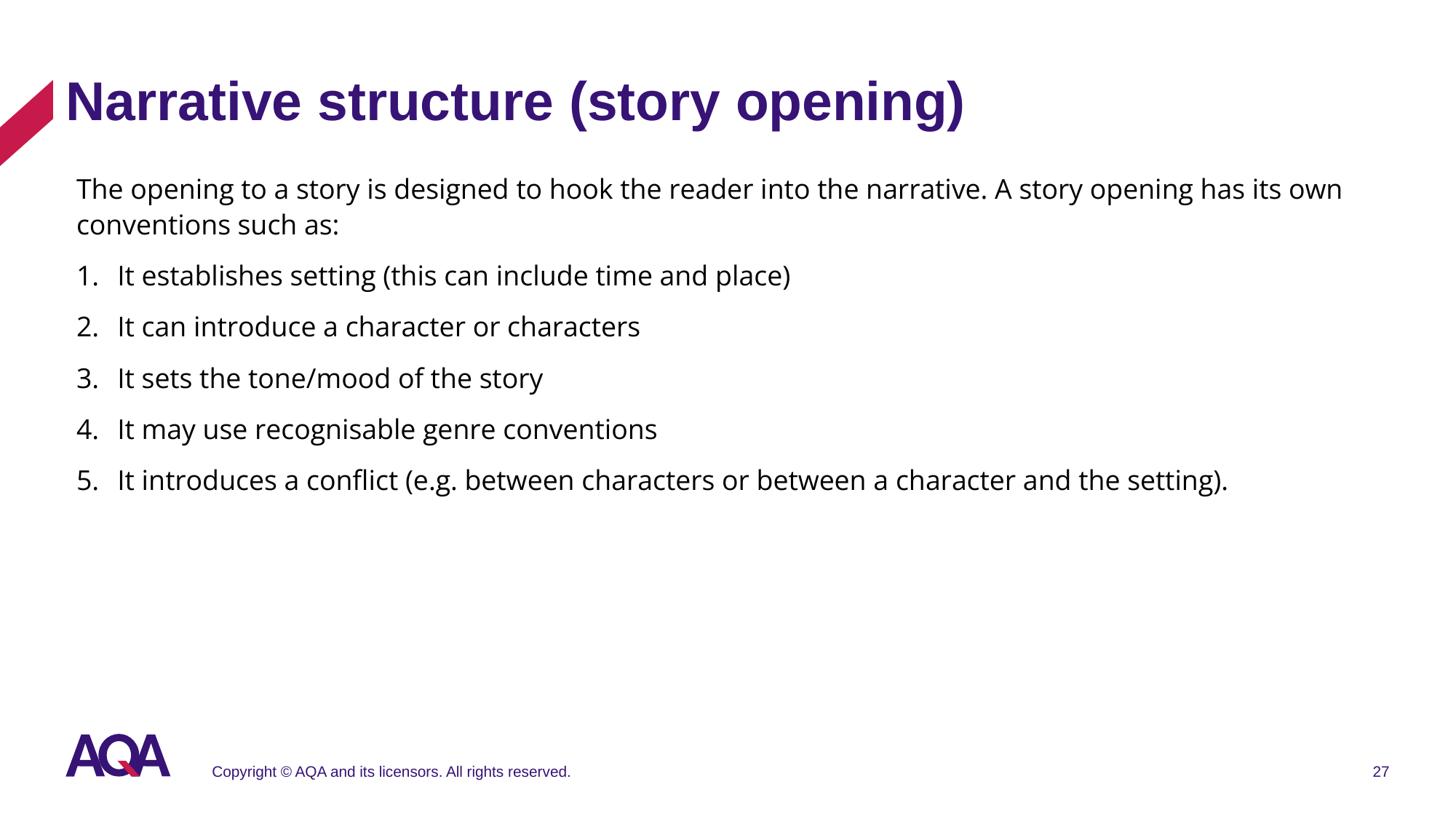

# Narrative structure (story opening)
The opening to a story is designed to hook the reader into the narrative. A story opening has its own conventions such as:
It establishes setting (this can include time and place)
It can introduce a character or characters
It sets the tone/mood of the story
It may use recognisable genre conventions
It introduces a conflict (e.g. between characters or between a character and the setting).

Copyright © AQA and its licensors. All rights reserved.
27